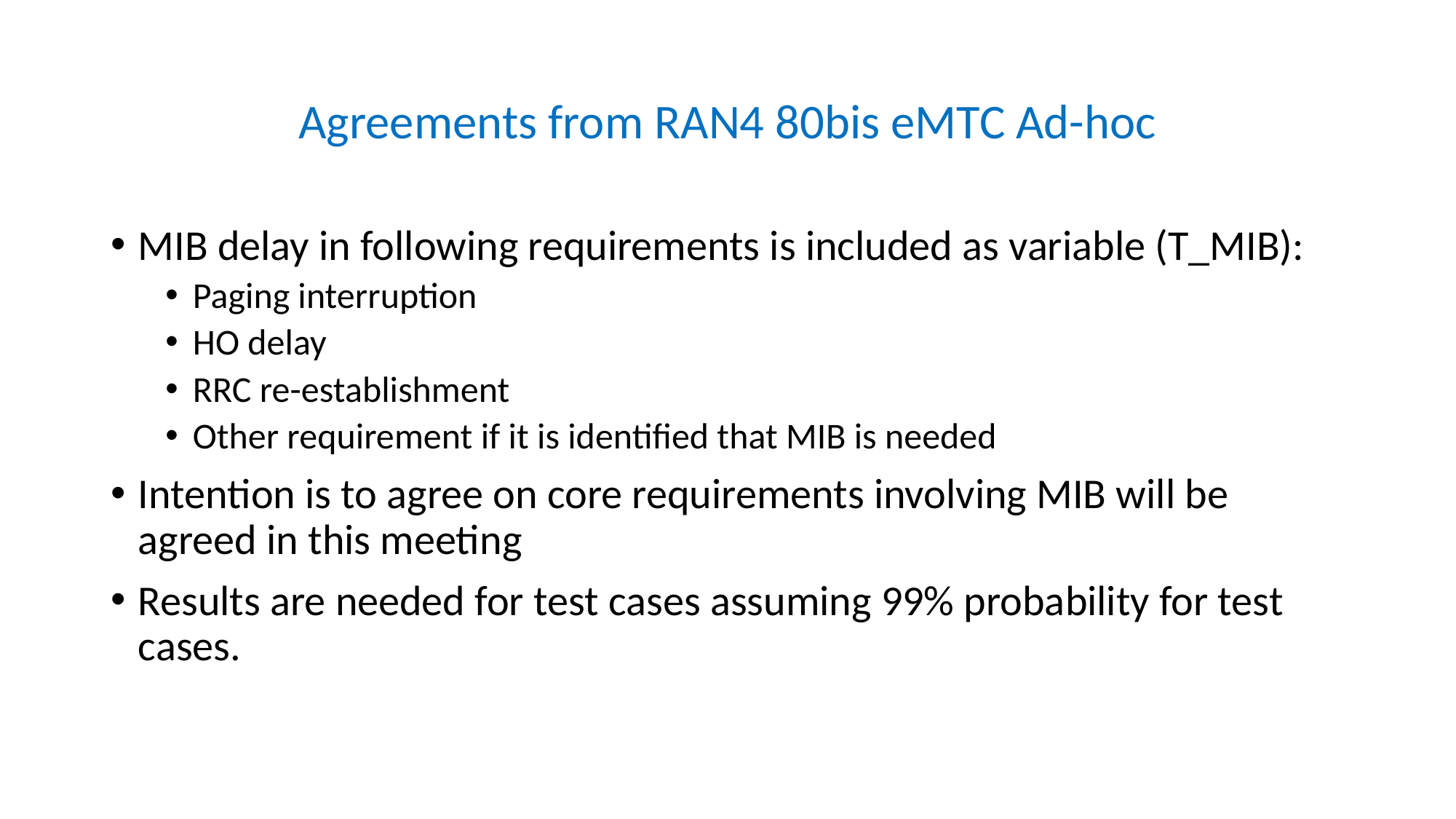

# Agreements from RAN4 80bis eMTC Ad-hoc
MIB delay in following requirements is included as variable (T_MIB):
Paging interruption
HO delay
RRC re-establishment
Other requirement if it is identified that MIB is needed
Intention is to agree on core requirements involving MIB will be agreed in this meeting
Results are needed for test cases assuming 99% probability for test cases.